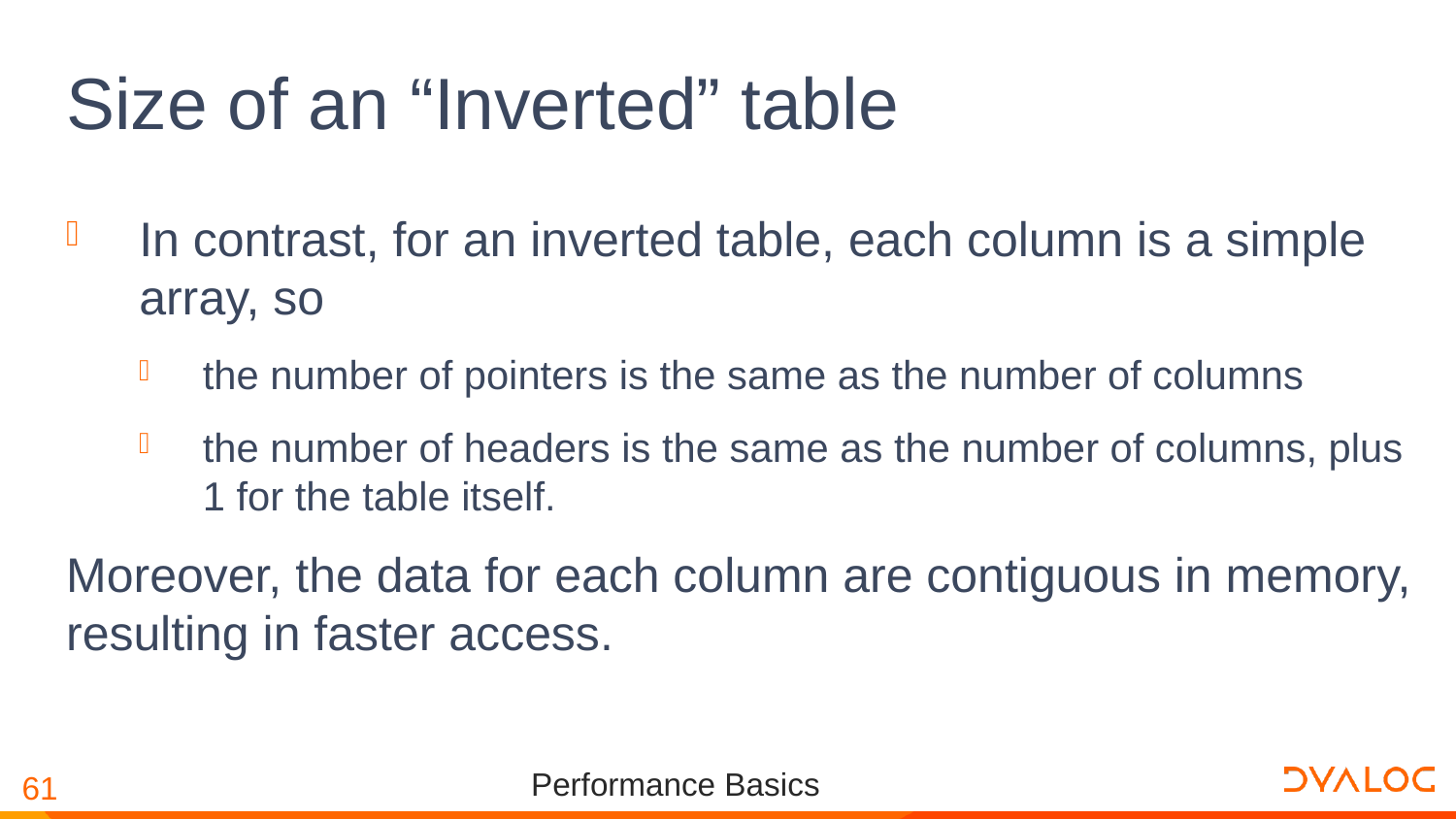

# Size of an “Inverted” table
In contrast, for an inverted table, each column is a simple array, so
the number of pointers is the same as the number of columns
the number of headers is the same as the number of columns, plus 1 for the table itself.
Moreover, the data for each column are contiguous in memory, resulting in faster access.